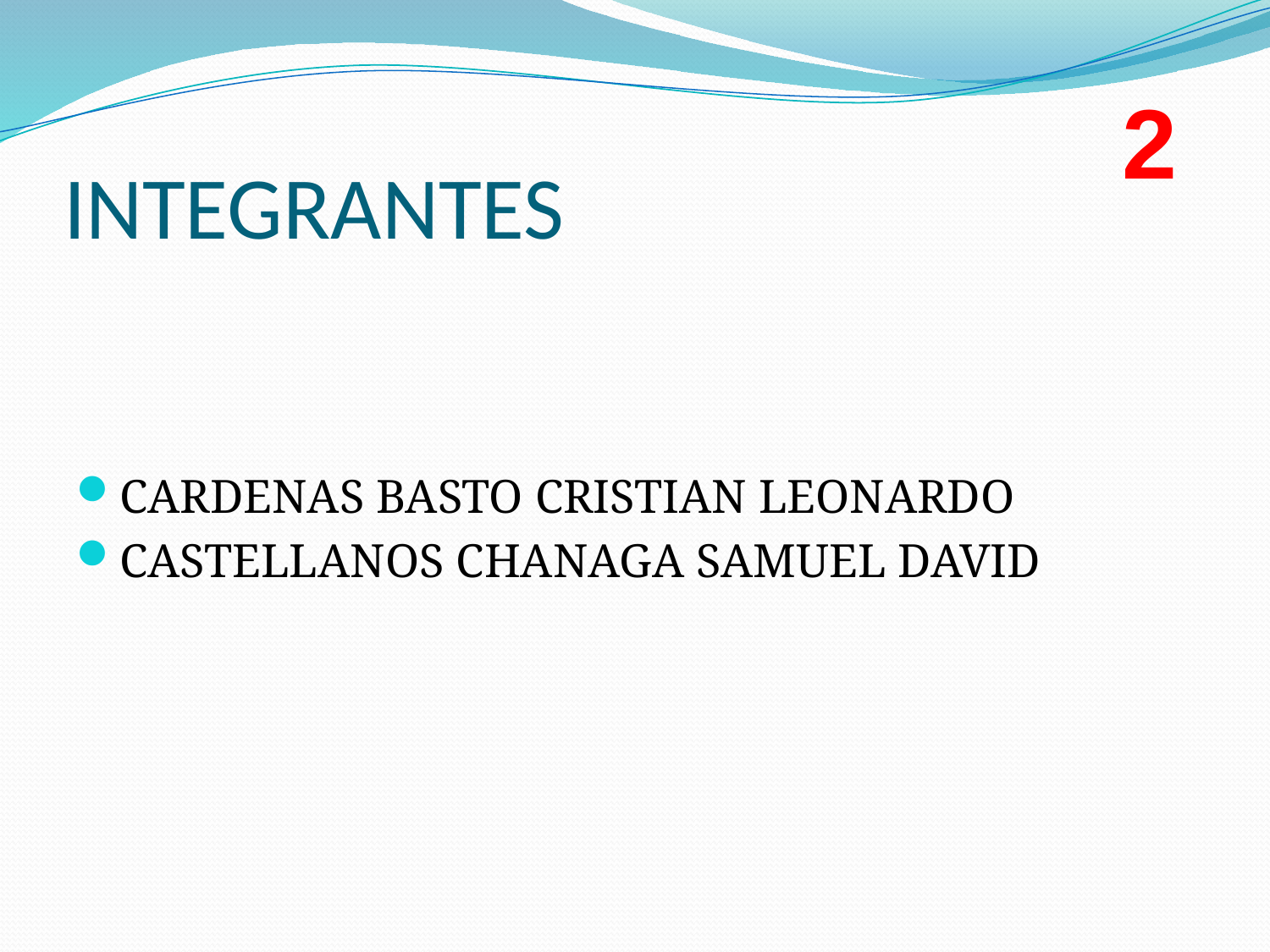

2
# INTEGRANTES

CARDENAS BASTO CRISTIAN LEONARDO
CASTELLANOS CHANAGA SAMUEL DAVID